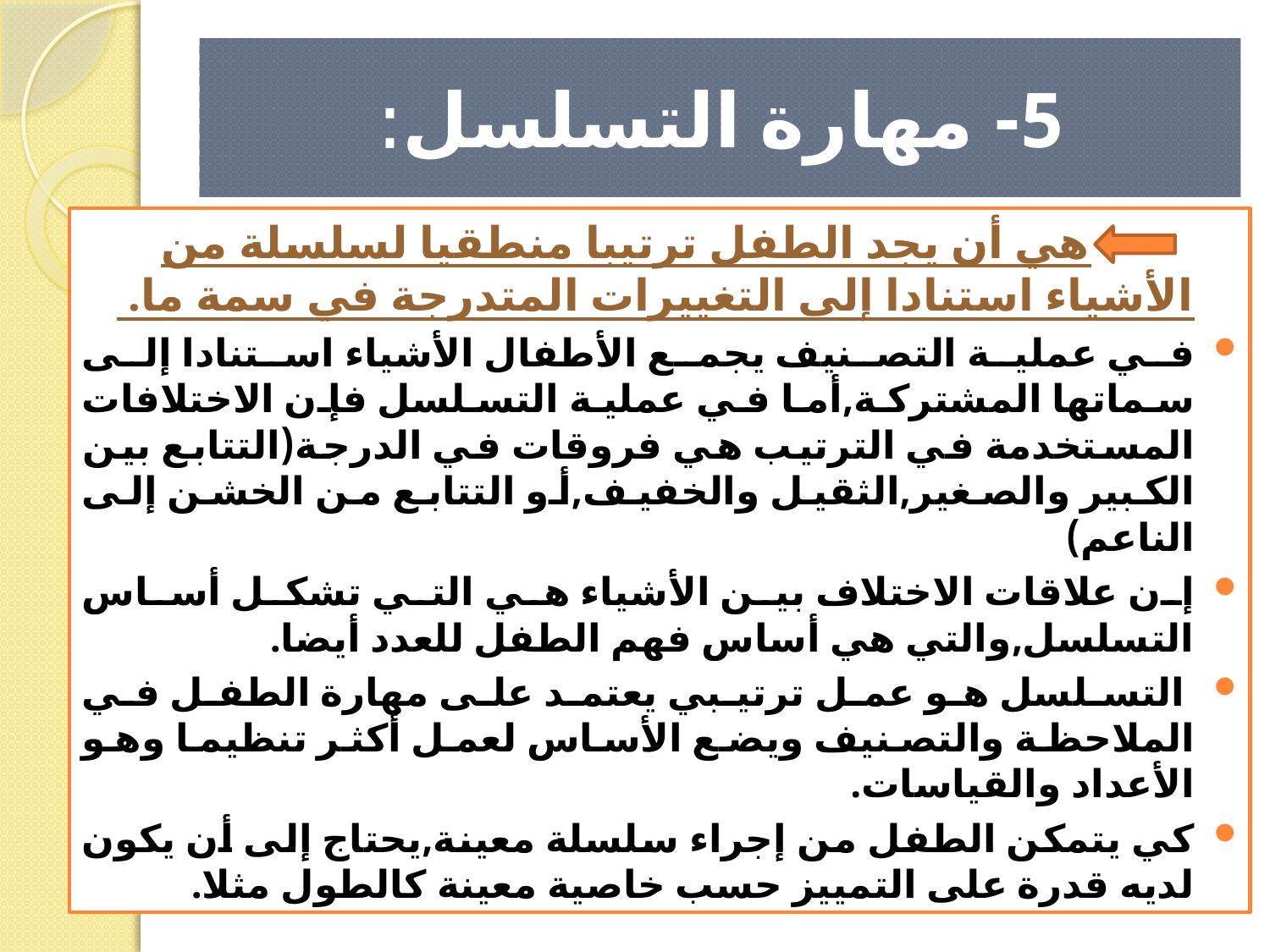

# 5- مهارة التسلسل:
            هي أن يجد الطفل ترتيبا منطقيا لسلسلة من الأشياء استنادا إلى التغييرات المتدرجة في سمة ما.
في عملية التصنيف يجمع الأطفال الأشياء استنادا إلى سماتها المشتركة,أما في عملية التسلسل فإن الاختلافات المستخدمة في الترتيب هي فروقات في الدرجة(التتابع بين الكبير والصغير,الثقيل والخفيف,أو التتابع من الخشن إلى الناعم)
إن علاقات الاختلاف بين الأشياء هي التي تشكل أساس التسلسل,والتي هي أساس فهم الطفل للعدد أيضا.
 التسلسل هو عمل ترتيبي يعتمد على مهارة الطفل في الملاحظة والتصنيف ويضع الأساس لعمل أكثر تنظيما وهو الأعداد والقياسات.
كي يتمكن الطفل من إجراء سلسلة معينة,يحتاج إلى أن يكون لديه قدرة على التمييز حسب خاصية معينة كالطول مثلا.